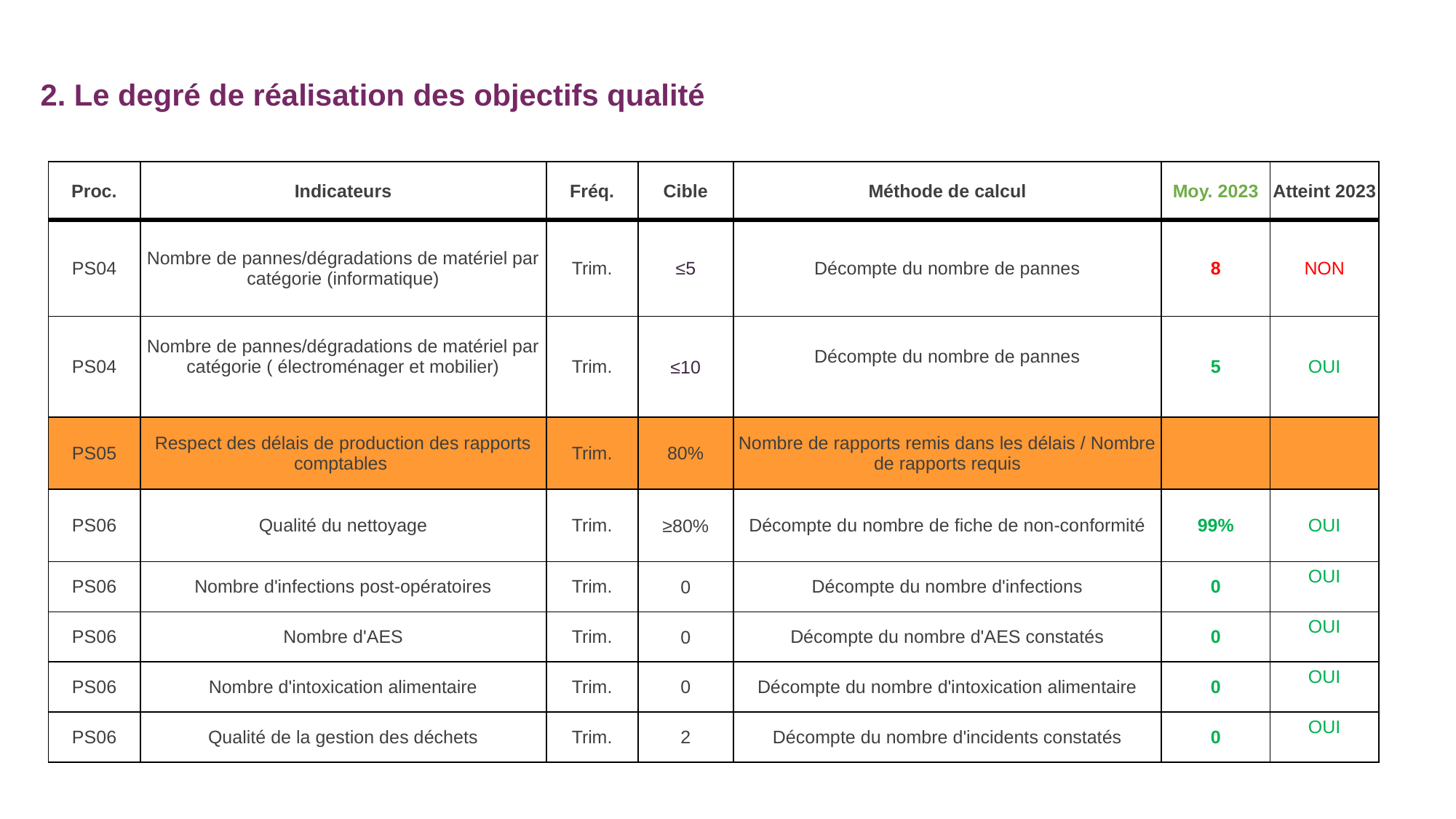

# 2. Le degré de réalisation des objectifs qualité
| Proc. | Indicateurs | Fréq. | Cible | Méthode de calcul | Moy. 2023 | Atteint 2023 |
| --- | --- | --- | --- | --- | --- | --- |
| PS04 | Nombre de pannes/dégradations de matériel par catégorie (informatique) | Trim. | ≤5 | Décompte du nombre de pannes | 8 | NON |
| PS04 | Nombre de pannes/dégradations de matériel par catégorie ( électroménager et mobilier) | Trim. | ≤10 | Décompte du nombre de pannes | 5 | OUI |
| PS05 | Respect des délais de production des rapports comptables | Trim. | 80% | Nombre de rapports remis dans les délais / Nombre de rapports requis |  |  |
| PS06 | Qualité du nettoyage | Trim. | ≥80% | Décompte du nombre de fiche de non-conformité | 99% | OUI |
| PS06 | Nombre d'infections post-opératoires | Trim. | 0 | Décompte du nombre d'infections | 0 | OUI |
| PS06 | Nombre d'AES | Trim. | 0 | Décompte du nombre d'AES constatés | 0 | OUI |
| PS06 | Nombre d'intoxication alimentaire | Trim. | 0 | Décompte du nombre d'intoxication alimentaire | 0 | OUI |
| PS06 | Qualité de la gestion des déchets | Trim. | 2 | Décompte du nombre d'incidents constatés | 0 | OUI |